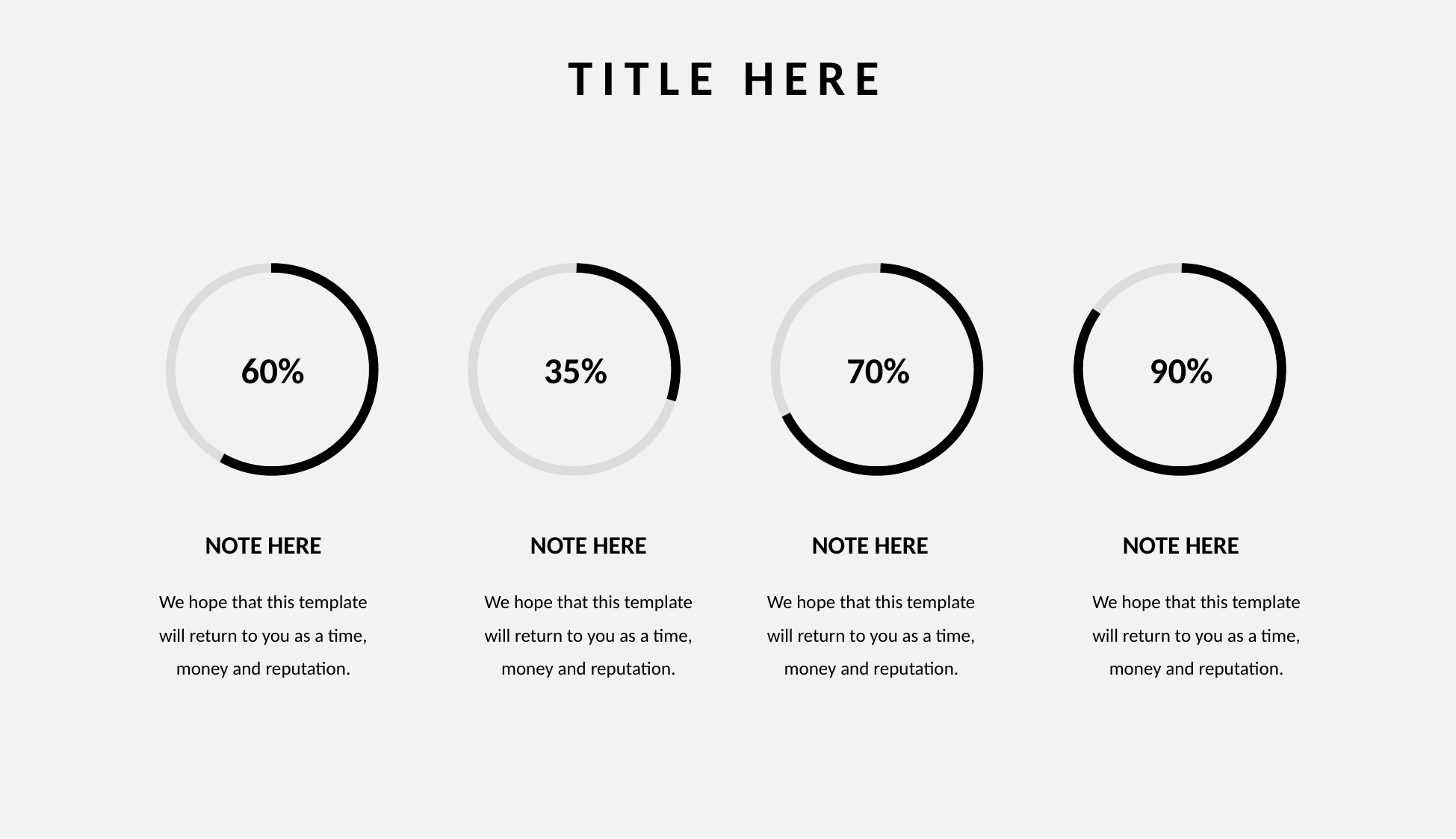

TITLE HERE

60%
35%
70%
90%
NOTE HERE
NOTE HERE
NOTE HERE
NOTE HERE
We hope that this template will return to you as a time, money and reputation.
We hope that this template will return to you as a time, money and reputation.
We hope that this template will return to you as a time, money and reputation.
We hope that this template will return to you as a time, money and reputation.